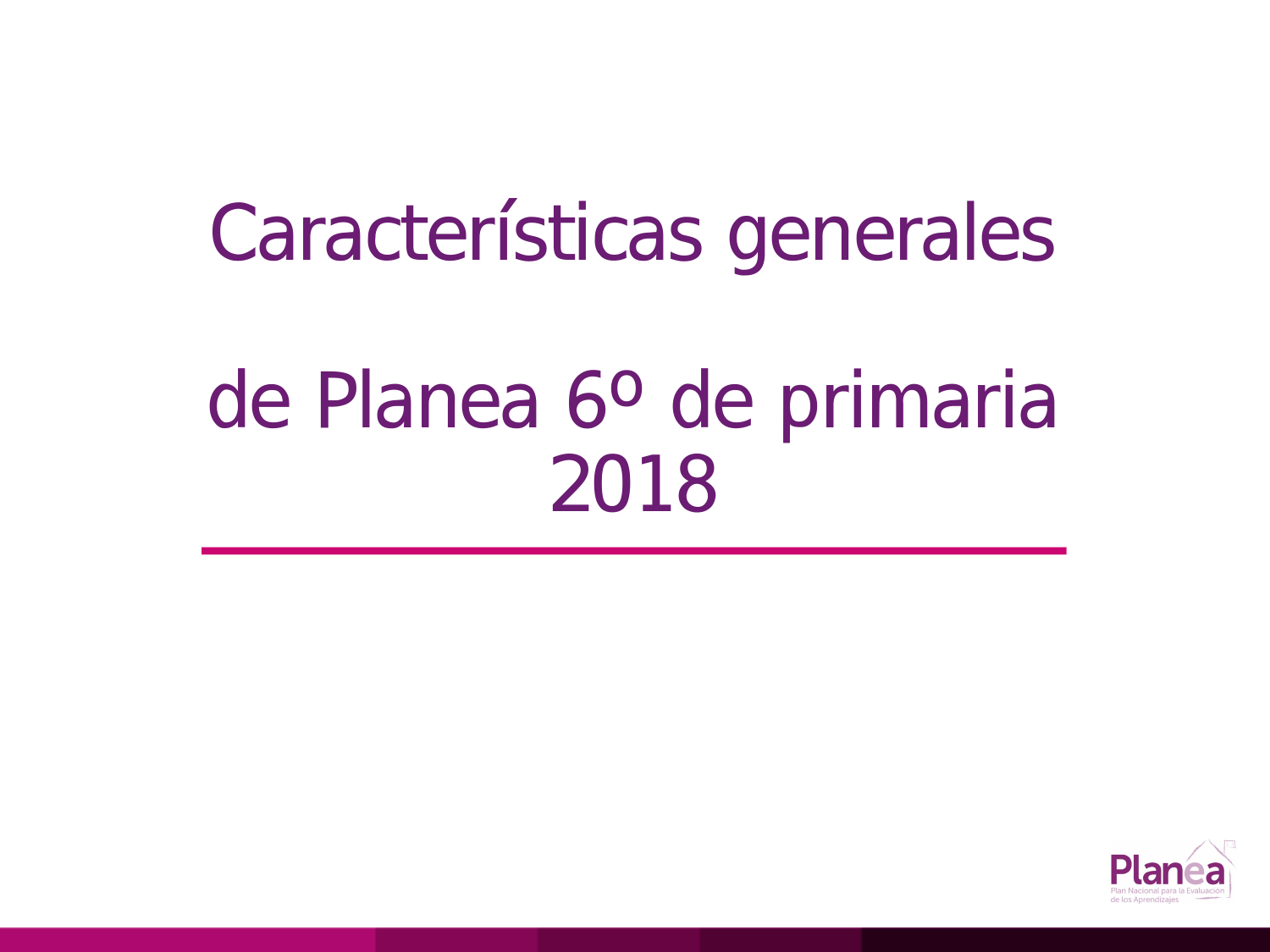

# Características generales de Planea 6º de primaria 2018